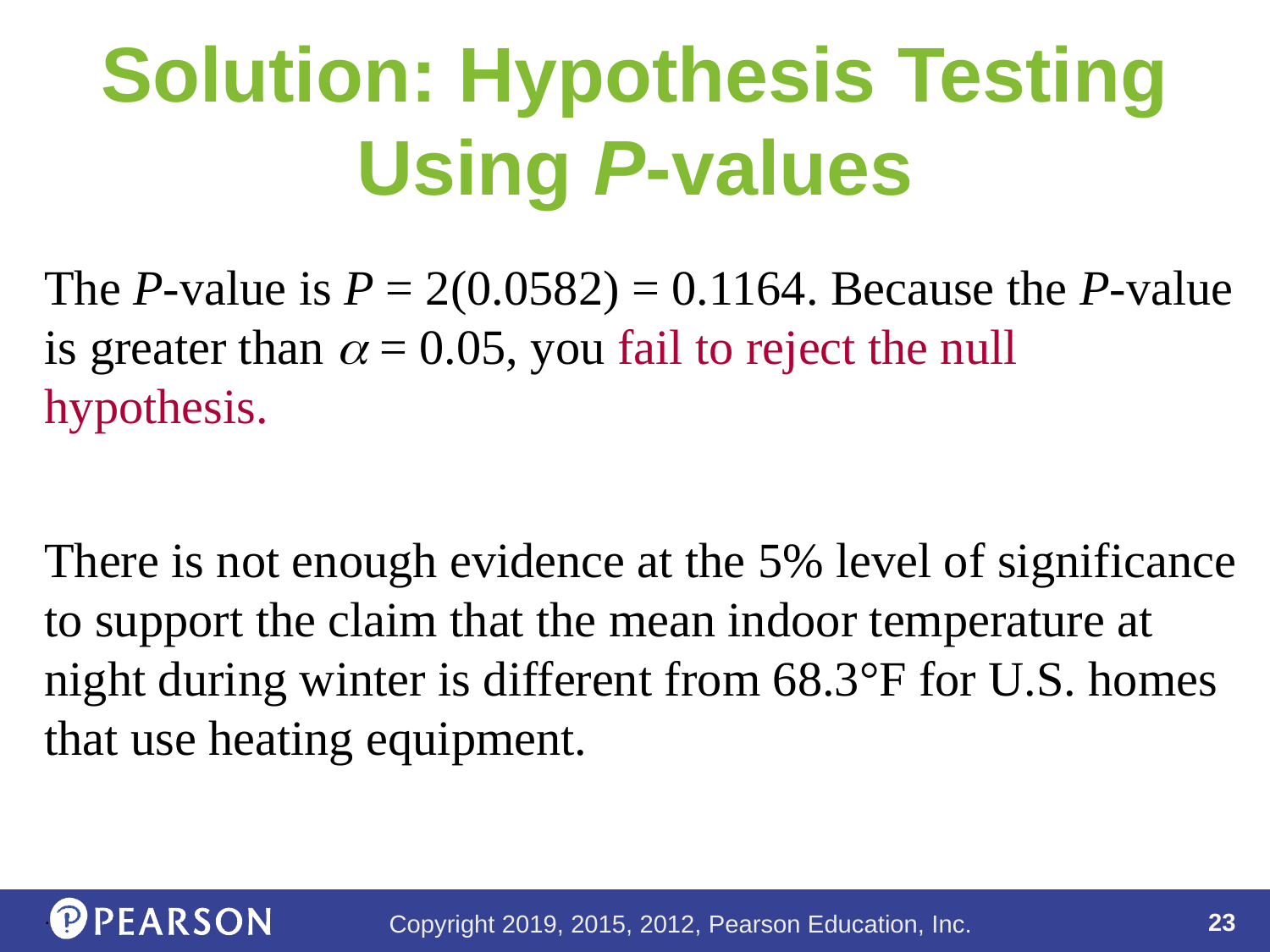

# Solution: Hypothesis Testing Using P-values
The P-value is P = 2(0.0582) = 0.1164. Because the P-value is greater than α = 0.05, you fail to reject the null hypothesis.
There is not enough evidence at the 5% level of significance
to support the claim that the mean indoor temperature at night during winter is different from 68.3°F for U.S. homes that use heating equipment.
.